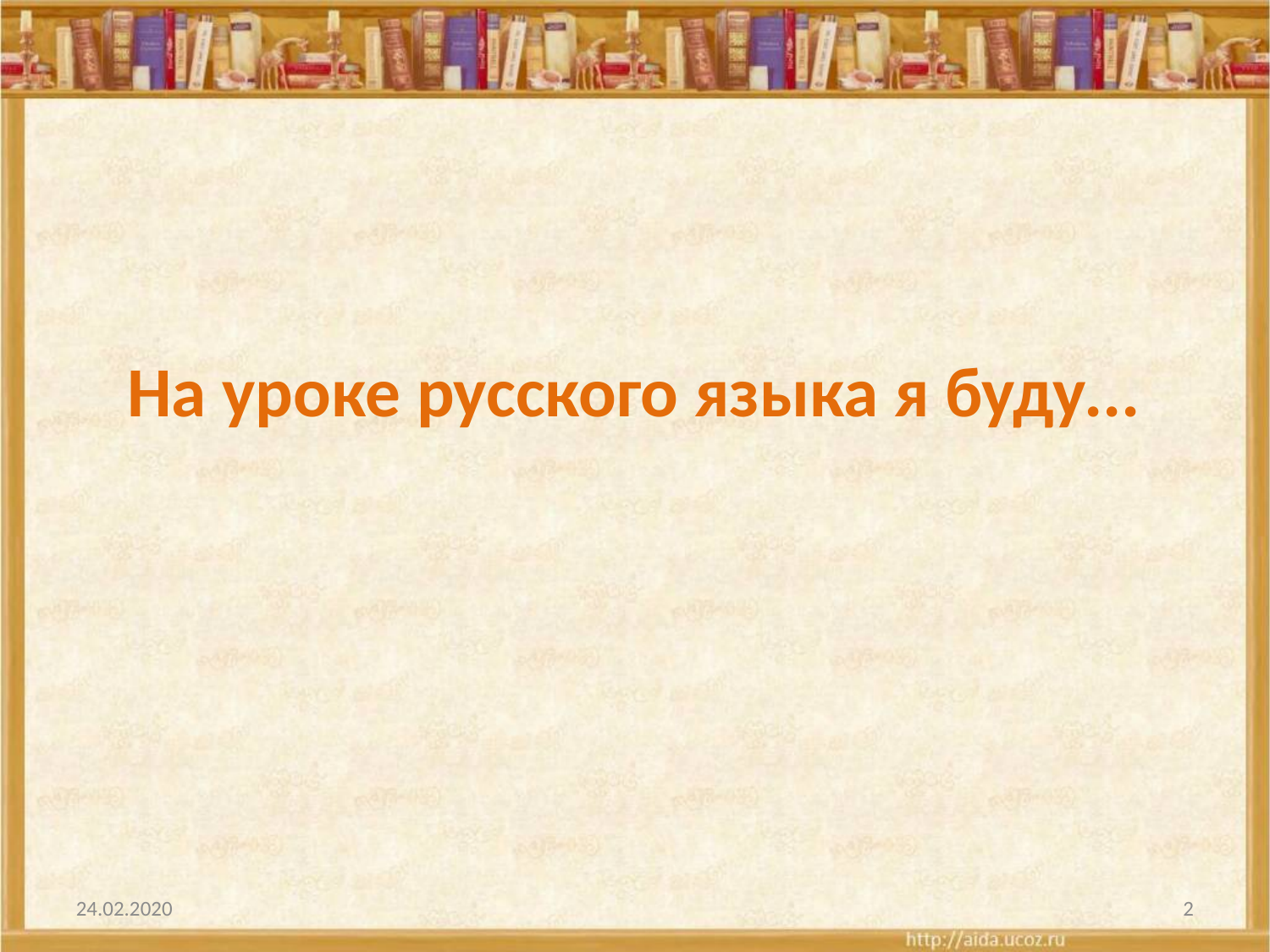

На уроке русского языка я буду...
24.02.2020
2